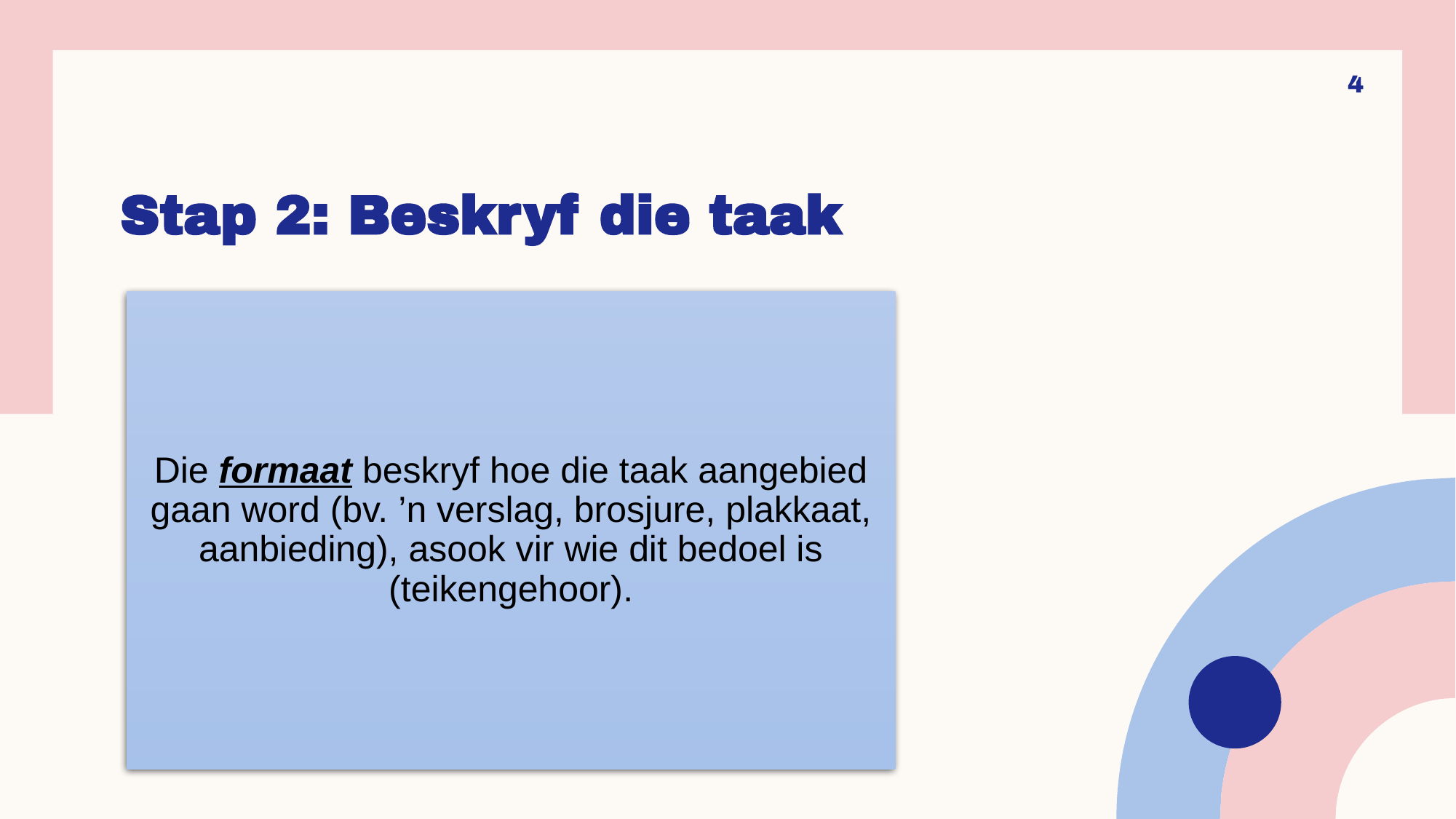

4
# Stap 2: Beskryf die taak
Die formaat beskryf hoe die taak aangebied gaan word (bv. ’n verslag, brosjure, plakkaat, aanbieding), asook vir wie dit bedoel is (teikengehoor).